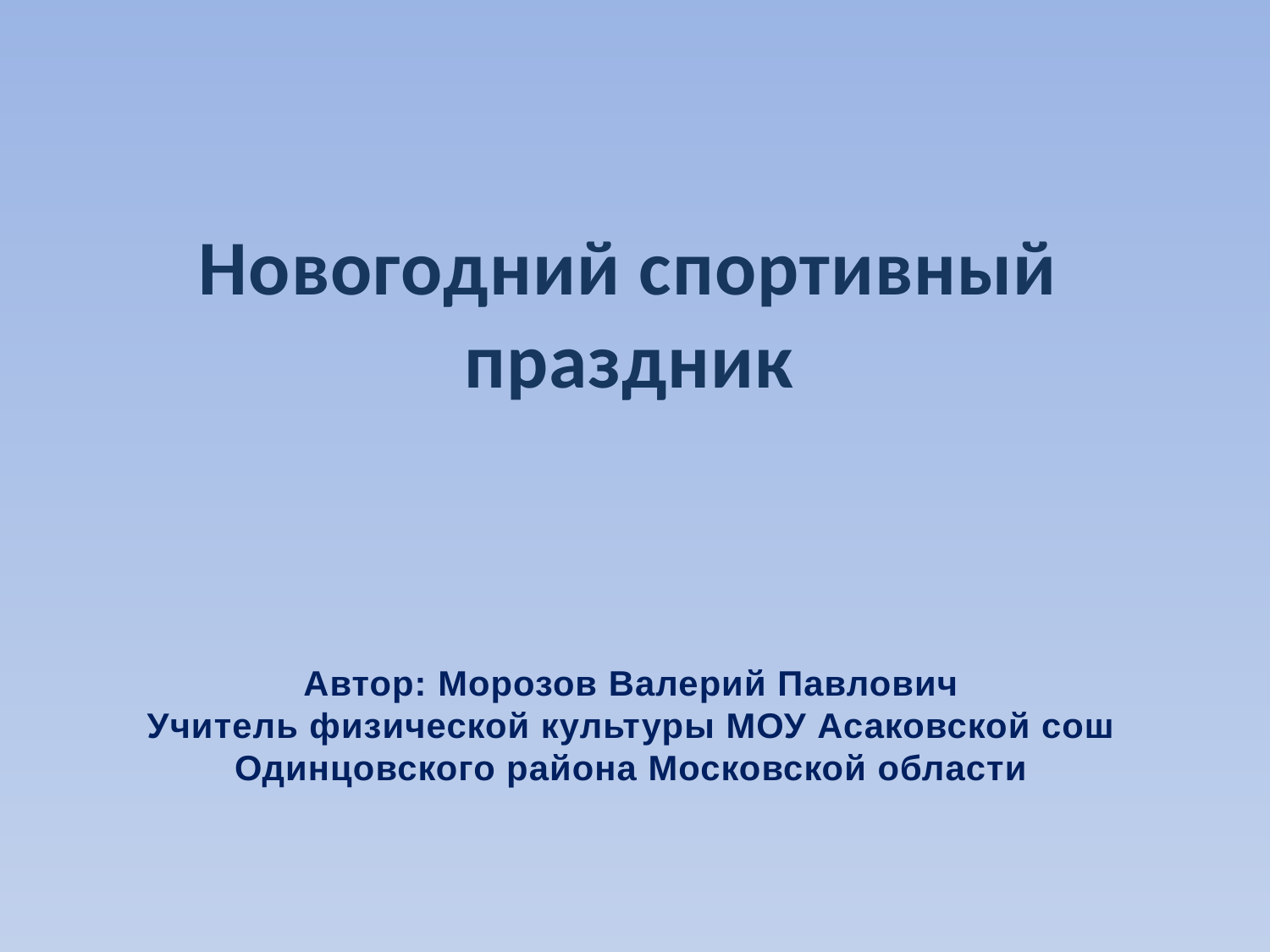

# Новогодний спортивный праздник
Автор: Морозов Валерий Павлович
Учитель физической культуры МОУ Асаковской сош
Одинцовского района Московской области